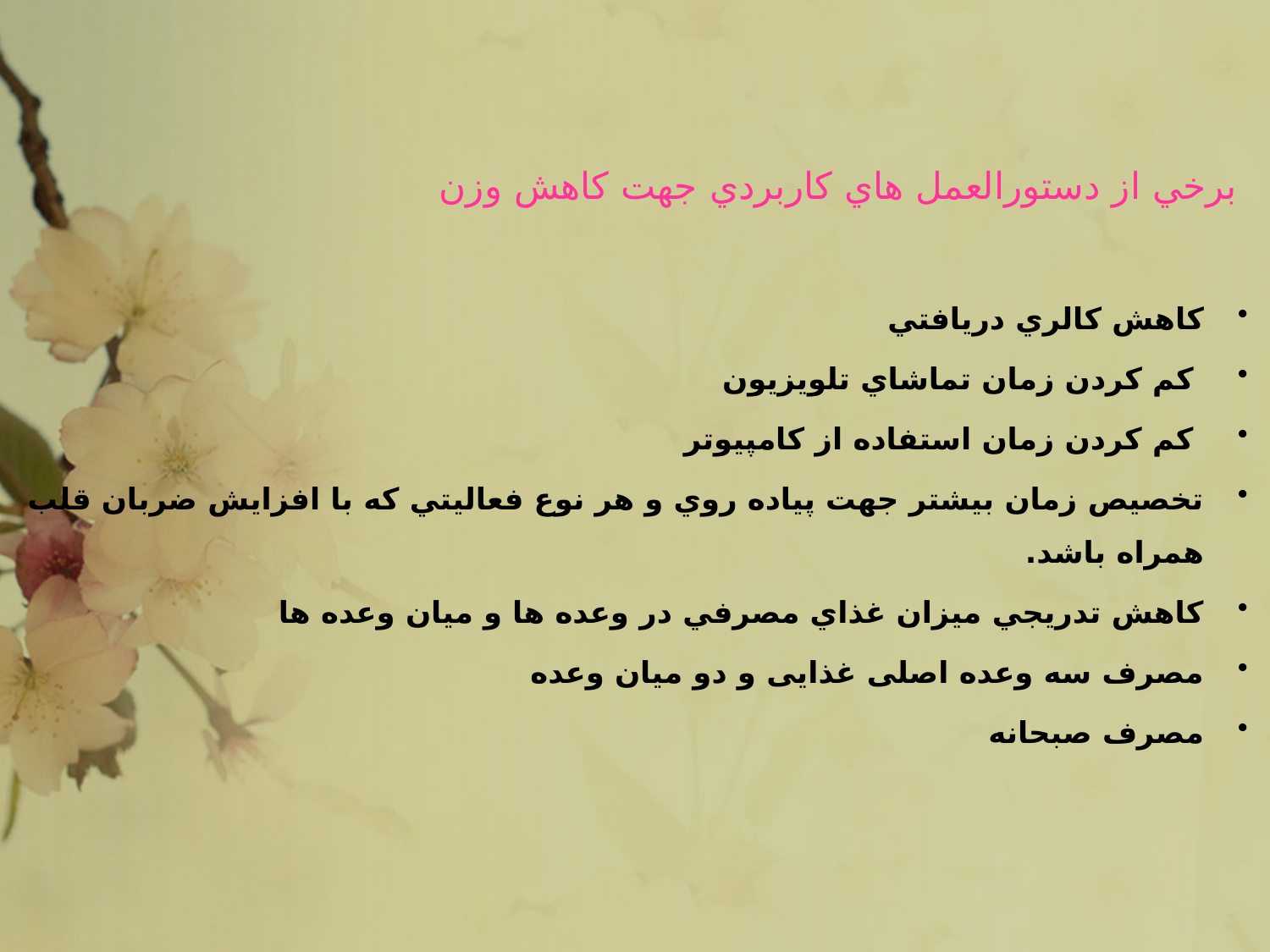

برخي از دستورالعمل هاي کاربردي جهت کاهش وزن
کاهش کالري دريافتي
 کم کردن زمان تماشاي تلويزيون
 کم کردن زمان استفاده از کامپيوتر
تخصيص زمان بيشتر جهت پياده روي و هر نوع فعاليتي که با افزايش ضربان قلب همراه باشد.
کاهش تدريجي ميزان غذاي مصرفي در وعده ها و ميان وعده ها
مصرف سه وعده اصلی غذایی و دو میان وعده
مصرف صبحانه